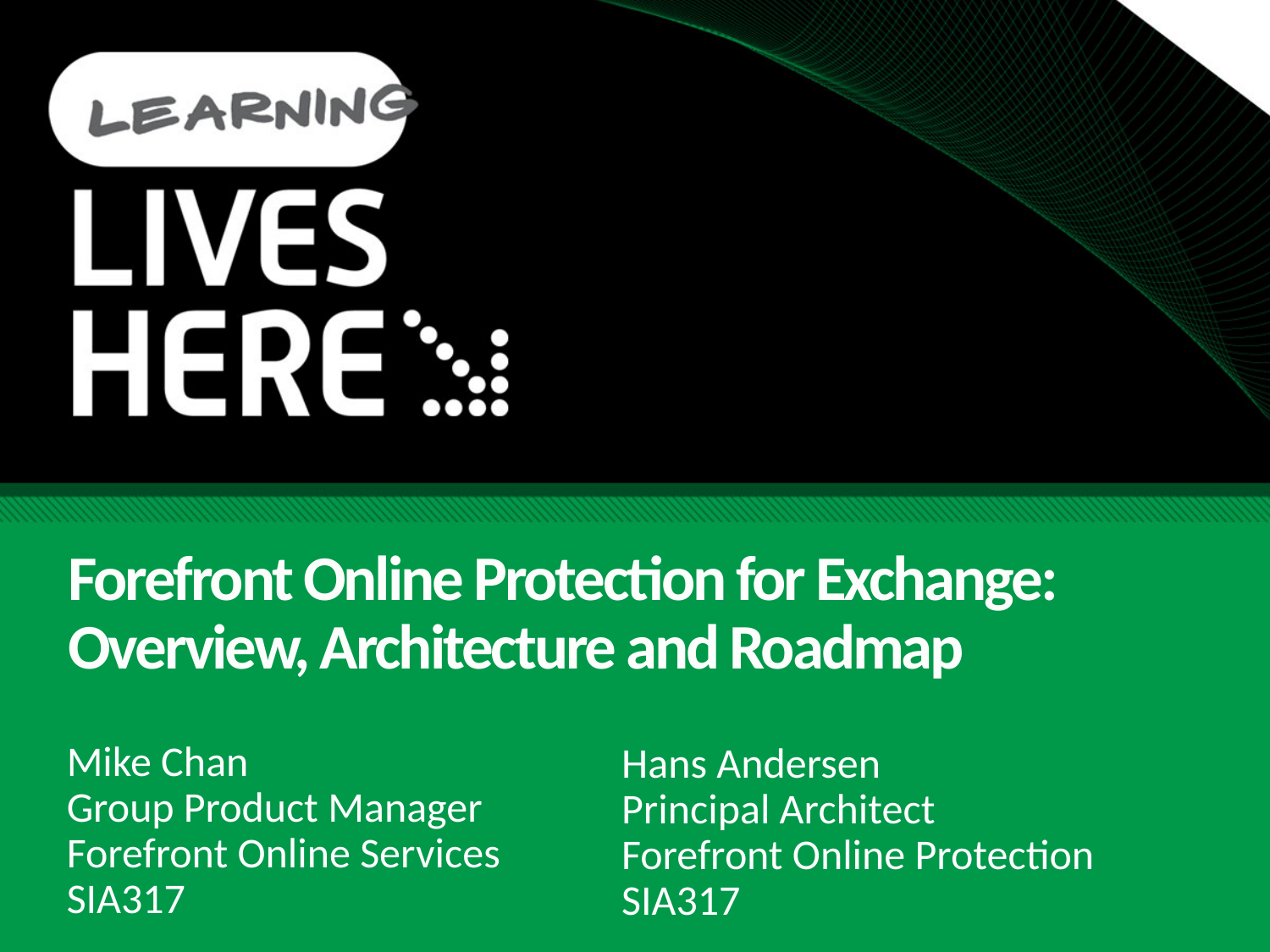

# Forefront Online Protection for Exchange: Overview, Architecture and Roadmap
Mike Chan
Group Product Manager
Forefront Online Services
SIA317
Hans Andersen
Principal Architect
Forefront Online Protection
SIA317